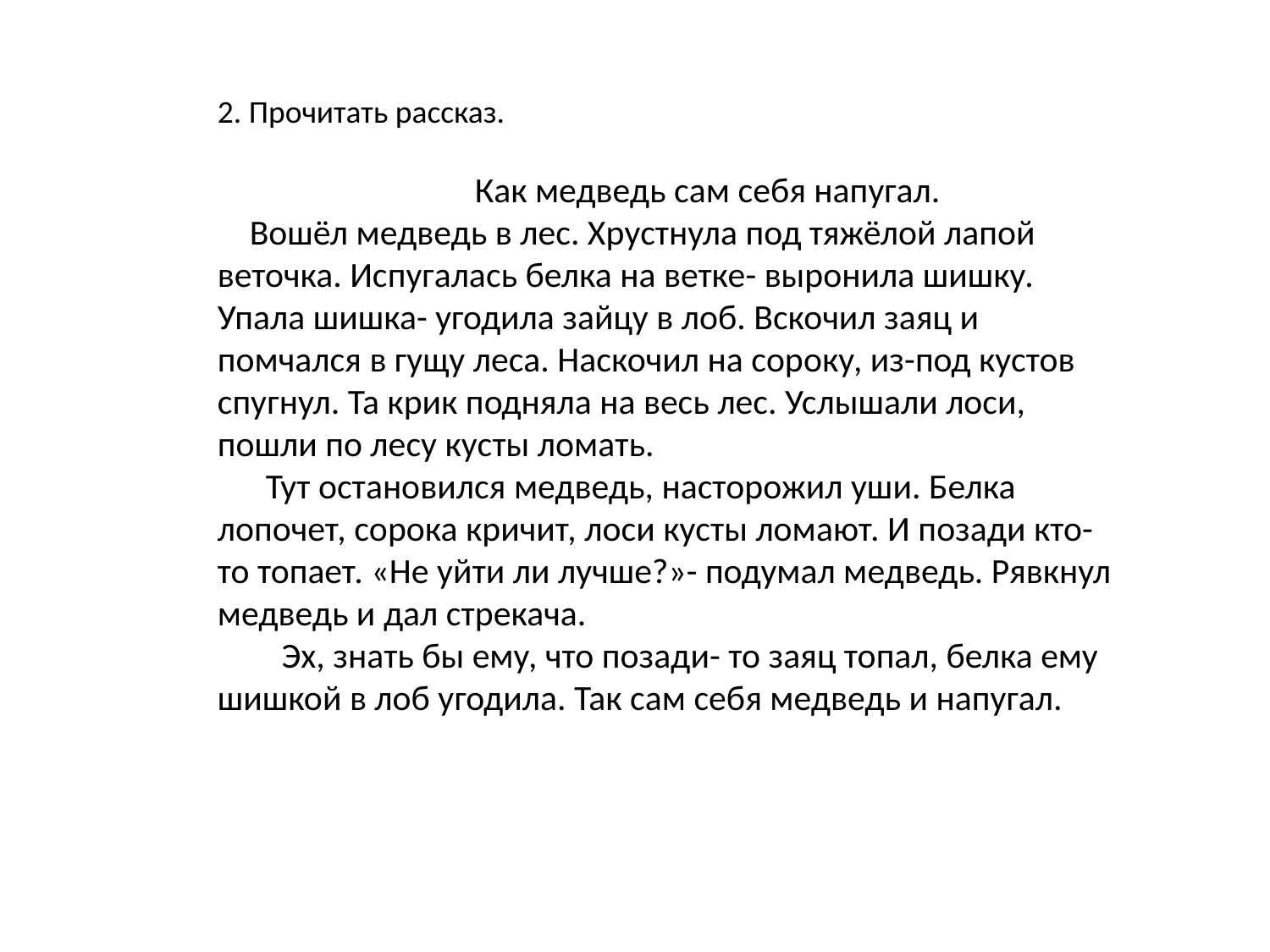

2. Прочитать рассказ.

                                Как медведь сам себя напугал.
    Вошёл медведь в лес. Хрустнула под тяжёлой лапой веточка. Испугалась белка на ветке- выронила шишку. Упала шишка- угодила зайцу в лоб. Вскочил заяц и помчался в гущу леса. Наскочил на сороку, из-под кустов спугнул. Та крик подняла на весь лес. Услышали лоси, пошли по лесу кусты ломать.
      Тут остановился медведь, насторожил уши. Белка лопочет, сорока кричит, лоси кусты ломают. И позади кто- то топает. «Не уйти ли лучше?»- подумал медведь. Рявкнул медведь и дал стрекача.
        Эх, знать бы ему, что позади- то заяц топал, белка ему шишкой в лоб угодила. Так сам себя медведь и напугал.